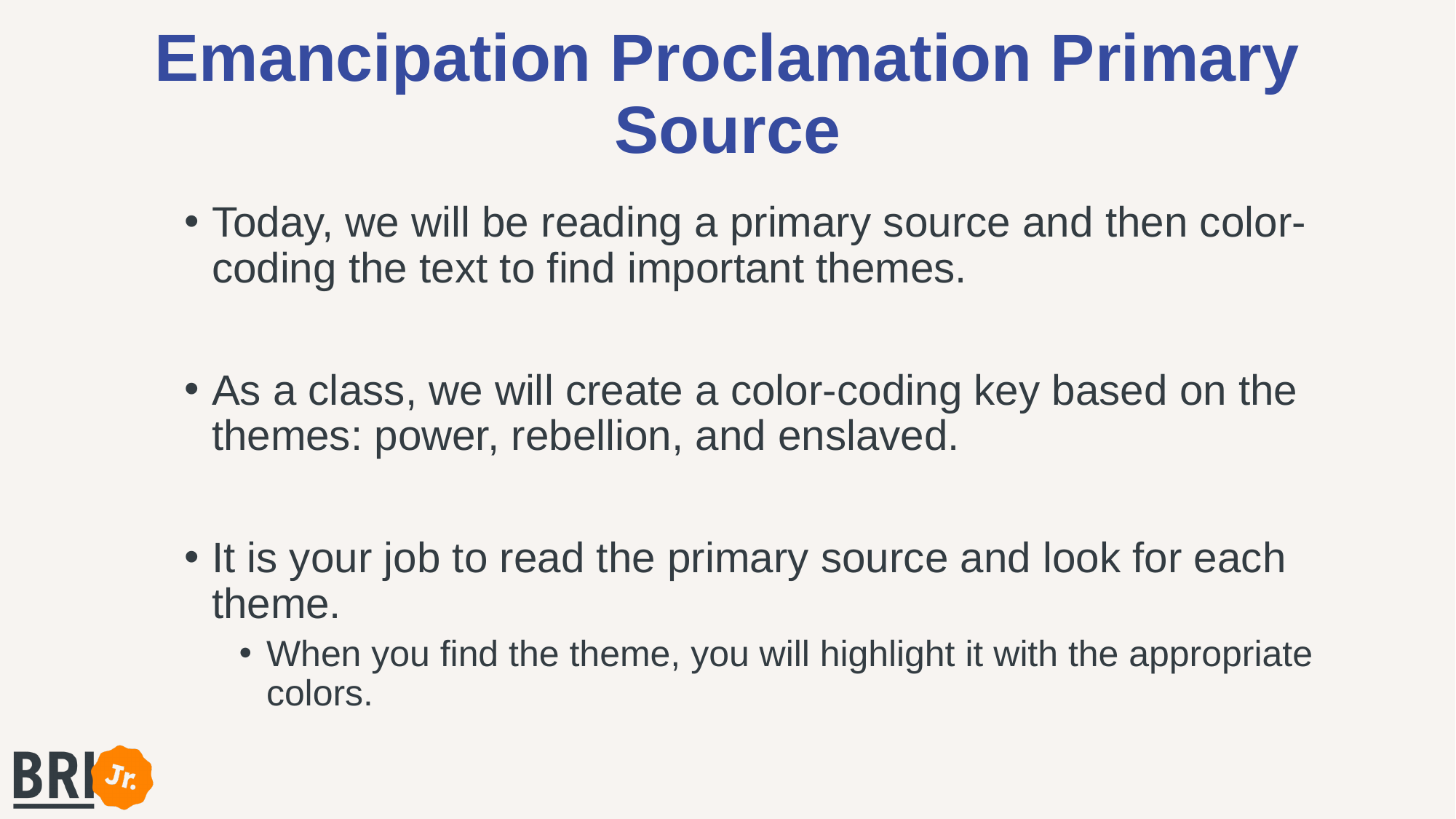

# Emancipation Proclamation Primary Source
Today, we will be reading a primary source and then color-coding the text to find important themes.

As a class, we will create a color-coding key based on the themes: power, rebellion, and enslaved.

It is your job to read the primary source and look for each theme.
When you find the theme, you will highlight it with the appropriate colors.